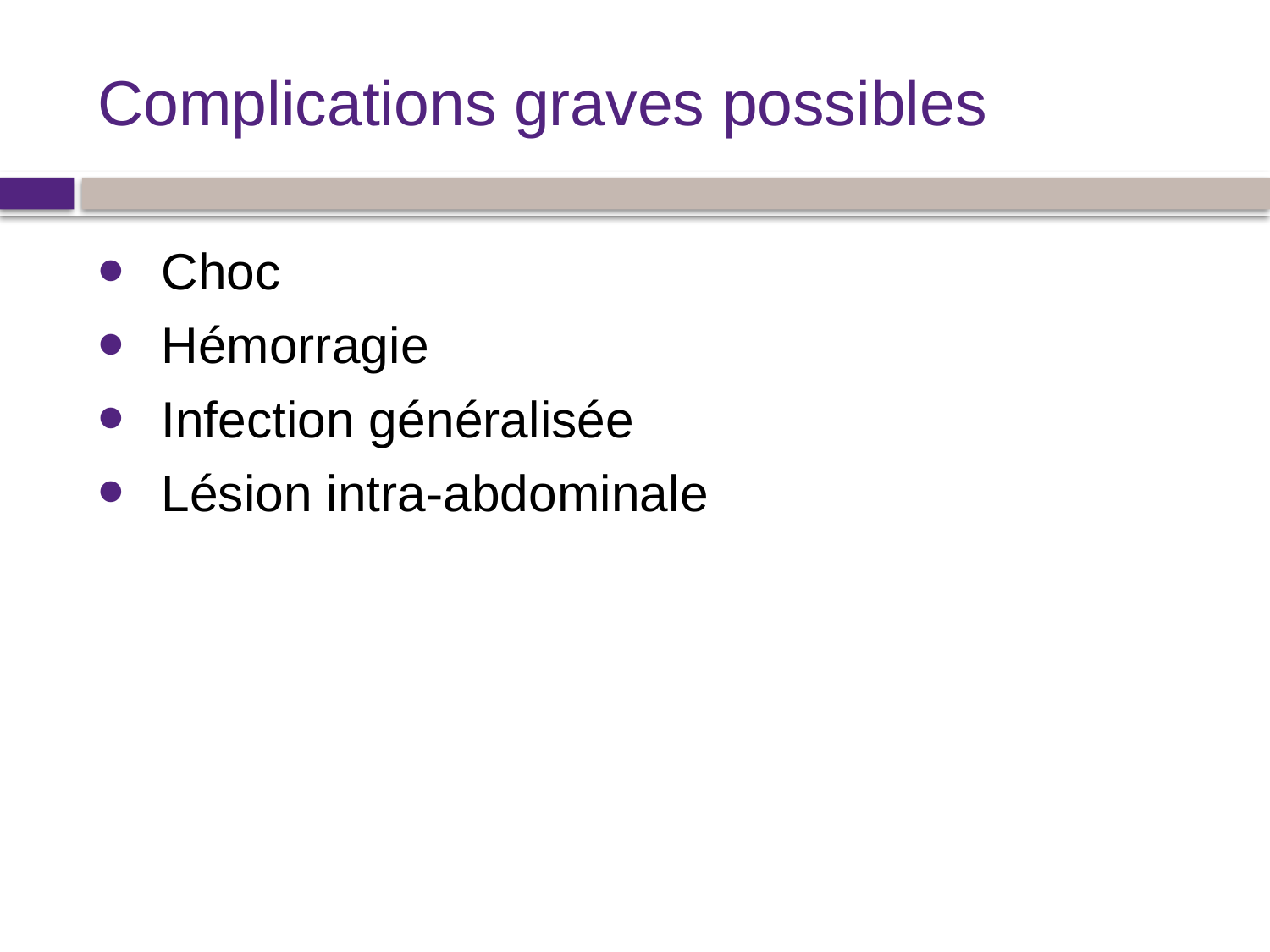

# Complications graves possibles
Choc
Hémorragie
Infection généralisée
Lésion intra-abdominale